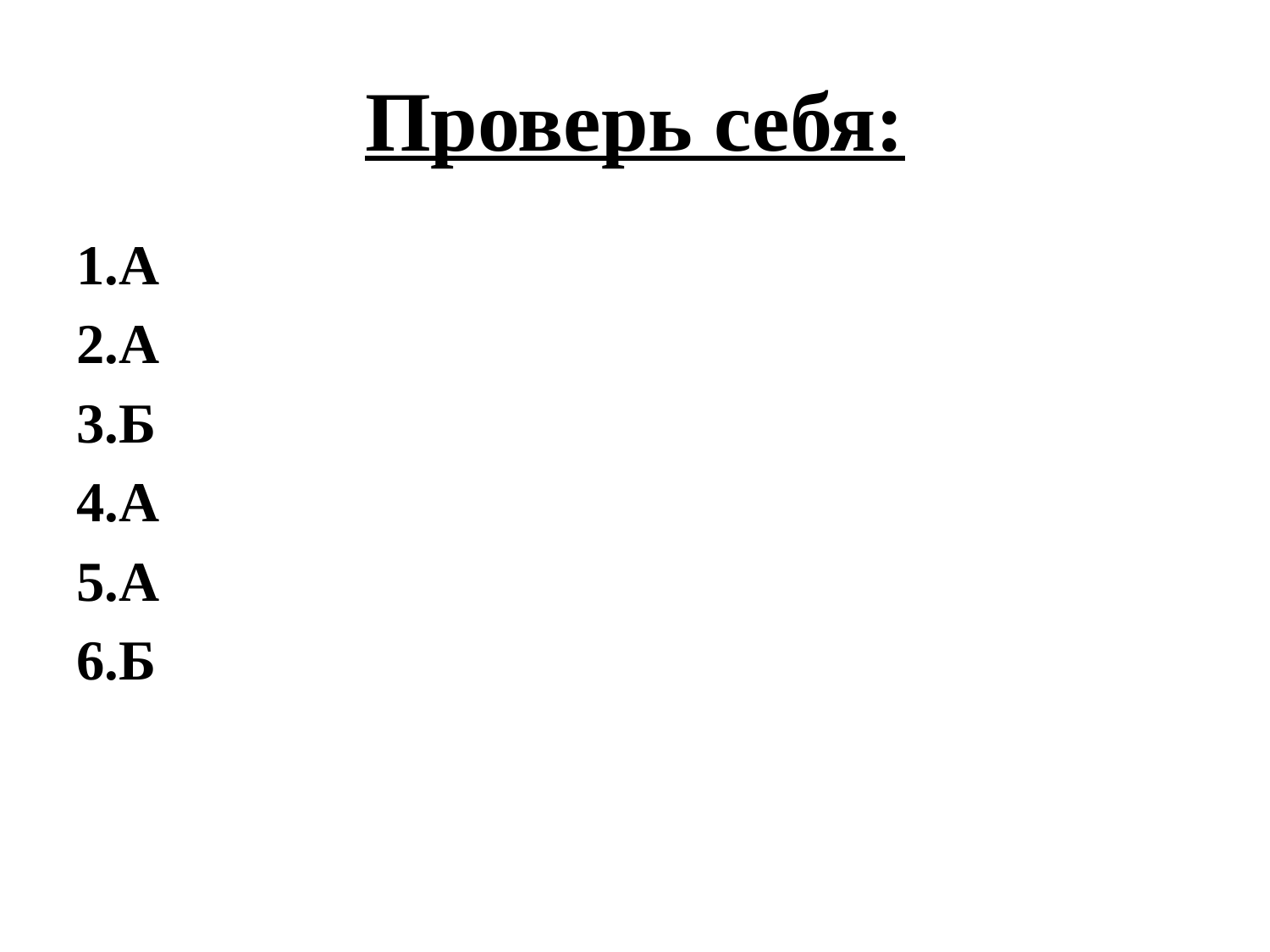

# Проверь себя:
1.А
2.А
3.Б
4.А
5.А
6.Б